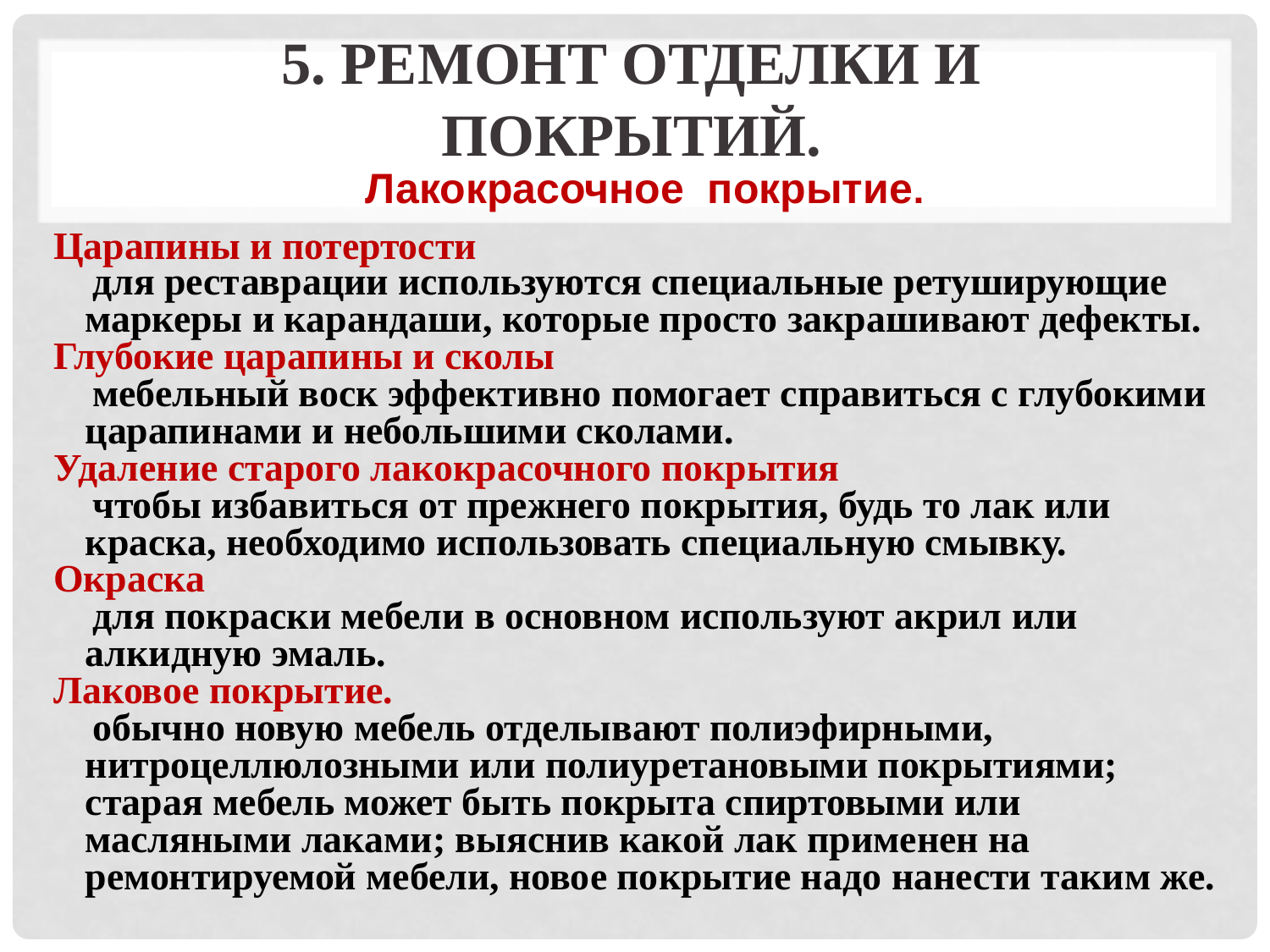

# 5. Ремонт отделки и покрытий.
Лакокрасочное  покрытие.

Царапины и потертости
    для реставрации используются специальные ретуширующие маркеры и карандаши, которые просто закрашивают дефекты.
Глубокие царапины и сколы
    мебельный воск эффективно помогает справиться с глубокими царапинами и небольшими сколами.
Удаление старого лакокрасочного покрытия
    чтобы избавиться от прежнего покрытия, будь то лак или краска, необходимо использовать специальную смывку.
Окраска
    для покраски мебели в основном используют акрил или алкидную эмаль.
Лаковое покрытие.
    обычно новую мебель отделывают полиэфирными, нитроцеллюлозными или полиуретановыми покрытиями; старая мебель может быть покрыта спиртовыми или масляными лаками; выяснив какой лак применен на ремонтируемой мебели, новое покрытие надо нанести таким же.